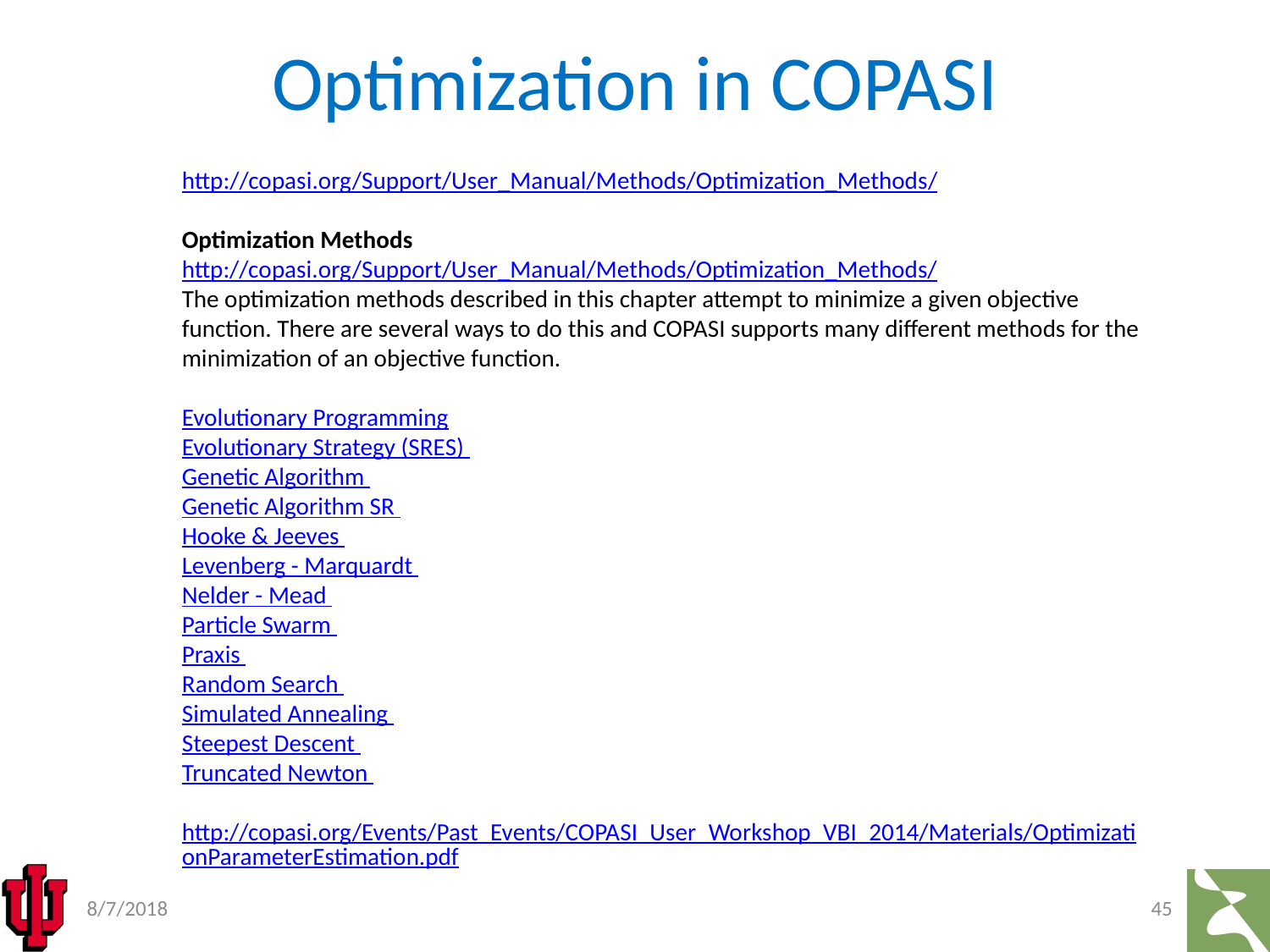

# Optimization in COPASI
http://copasi.org/Support/User_Manual/Methods/Optimization_Methods/

Optimization Methods
http://copasi.org/Support/User_Manual/Methods/Optimization_Methods/
The optimization methods described in this chapter attempt to minimize a given objective function. There are several ways to do this and COPASI supports many different methods for the minimization of an objective function.

Evolutionary Programming
Evolutionary Strategy (SRES)
Genetic Algorithm
Genetic Algorithm SR
Hooke & Jeeves
Levenberg - Marquardt
Nelder - Mead
Particle Swarm
Praxis
Random Search
Simulated Annealing
Steepest Descent
Truncated Newton

http://copasi.org/Events/Past_Events/COPASI_User_Workshop_VBI_2014/Materials/OptimizationParameterEstimation.pdf
8/7/2018
45